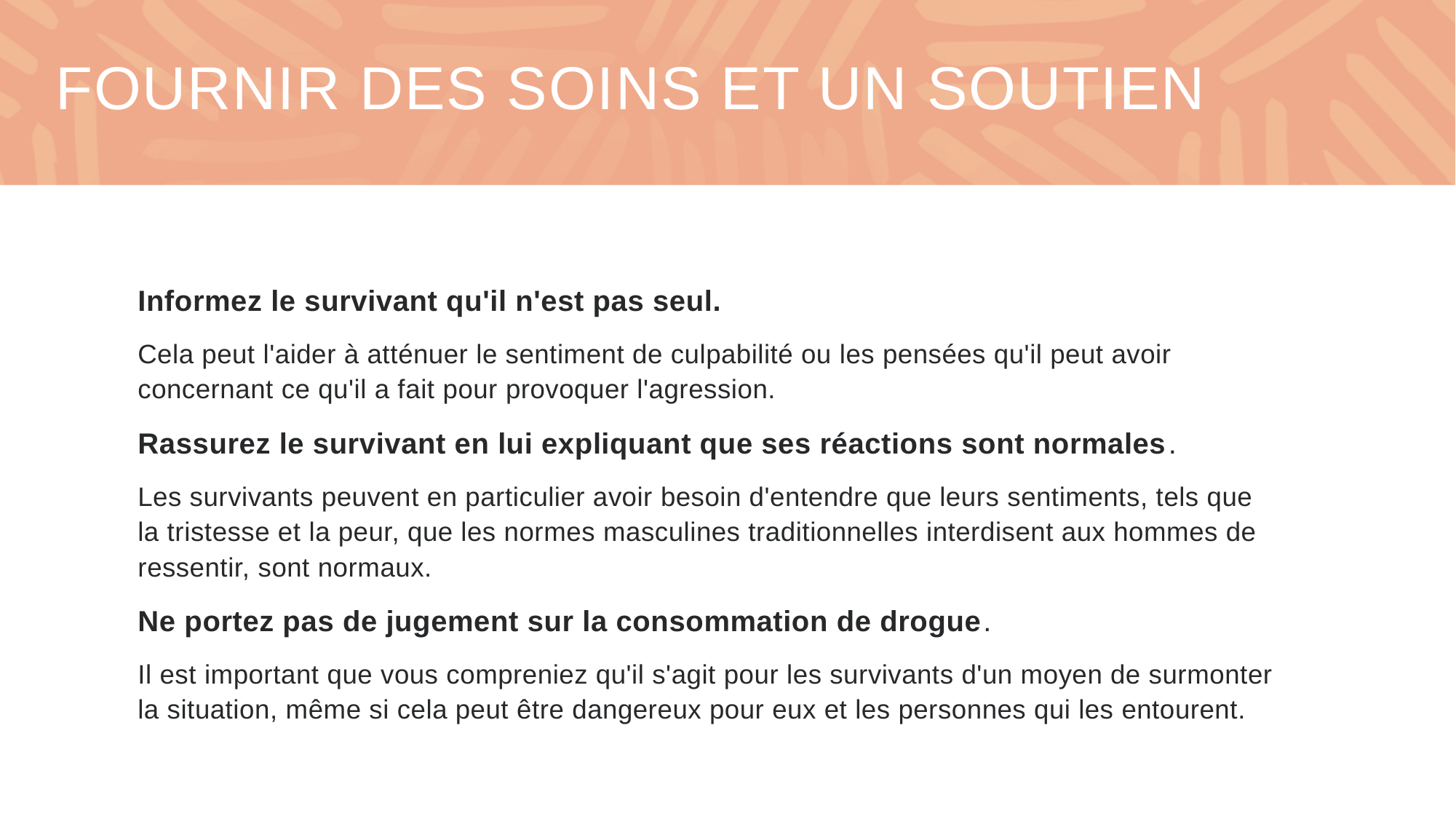

# Fournir des soins et un soutien
Informez le survivant qu'il n'est pas seul.
Cela peut l'aider à atténuer le sentiment de culpabilité ou les pensées qu'il peut avoir concernant ce qu'il a fait pour provoquer l'agression.
Rassurez le survivant en lui expliquant que ses réactions sont normales.
Les survivants peuvent en particulier avoir besoin d'entendre que leurs sentiments, tels que la tristesse et la peur, que les normes masculines traditionnelles interdisent aux hommes de ressentir, sont normaux.
Ne portez pas de jugement sur la consommation de drogue.
Il est important que vous compreniez qu'il s'agit pour les survivants d'un moyen de surmonter la situation, même si cela peut être dangereux pour eux et les personnes qui les entourent.